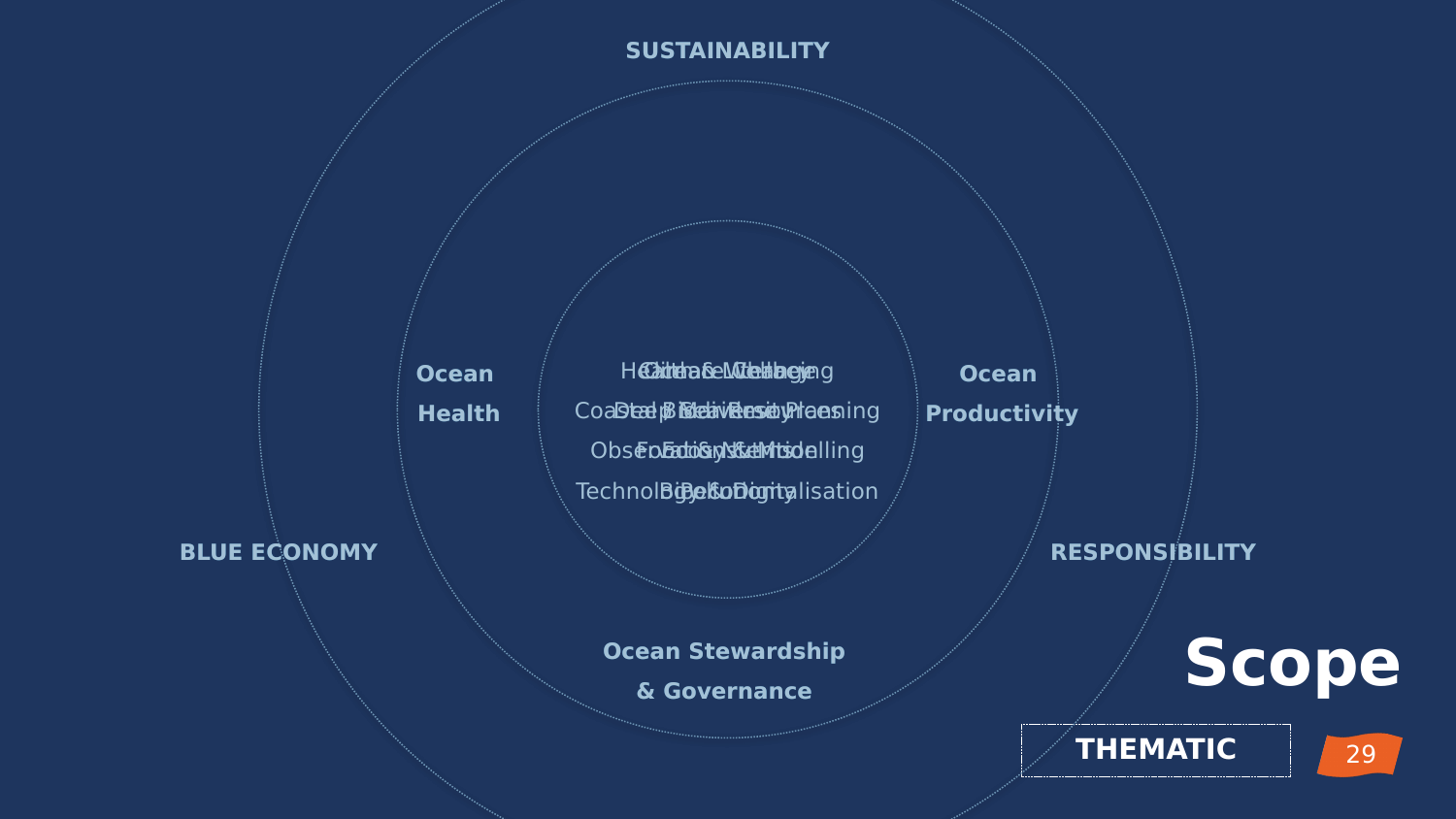

SUSTAINABILITY
SUSTAINABILITY

Climate Change
Biodiversity
Ecosystems
Pollution
Health & Wellbeing
Deep Sea Resources
Food & Nutrition
Bioeconomy
Ocean Literacy
Coastal / Maritime Planning
Observation & Modelling
Technology & Digitalisation
Ocean
Health
Ocean
Health
Ocean
 Productivity
Ocean
 Productivity
RESPONSIBILITY
RESPONSIBILITY
BLUE ECONOMY
BLUE ECONOMY
# Scope
Ocean Stewardship
& Governance
Ocean Stewardship
& Governance
THEMATIC

29